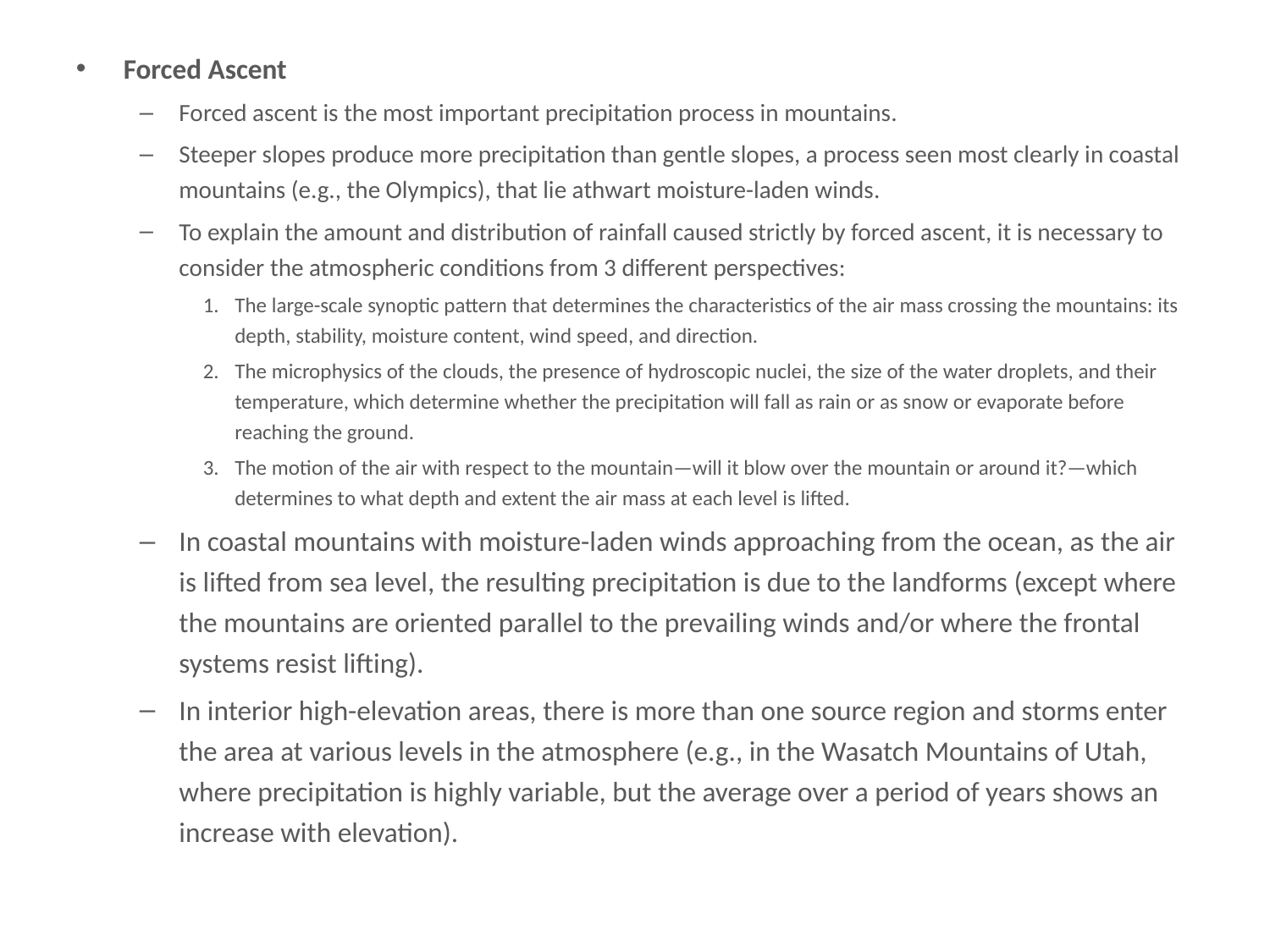

# Forced Ascent
Forced Ascent
Forced ascent is the most important precipitation process in mountains.
Steeper slopes produce more precipitation than gentle slopes, a process seen most clearly in coastal mountains (e.g., the Olympics), that lie athwart moisture-laden winds.
To explain the amount and distribution of rainfall caused strictly by forced ascent, it is necessary to consider the atmospheric conditions from 3 different perspectives:
The large-scale synoptic pattern that determines the characteristics of the air mass crossing the mountains: its depth, stability, moisture content, wind speed, and direction.
The microphysics of the clouds, the presence of hydroscopic nuclei, the size of the water droplets, and their temperature, which determine whether the precipitation will fall as rain or as snow or evaporate before reaching the ground.
The motion of the air with respect to the mountain—will it blow over the mountain or around it?—which determines to what depth and extent the air mass at each level is lifted.
In coastal mountains with moisture-laden winds approaching from the ocean, as the air is lifted from sea level, the resulting precipitation is due to the landforms (except where the mountains are oriented parallel to the prevailing winds and/or where the frontal systems resist lifting).
In interior high-elevation areas, there is more than one source region and storms enter the area at various levels in the atmosphere (e.g., in the Wasatch Mountains of Utah, where precipitation is highly variable, but the average over a period of years shows an increase with elevation).